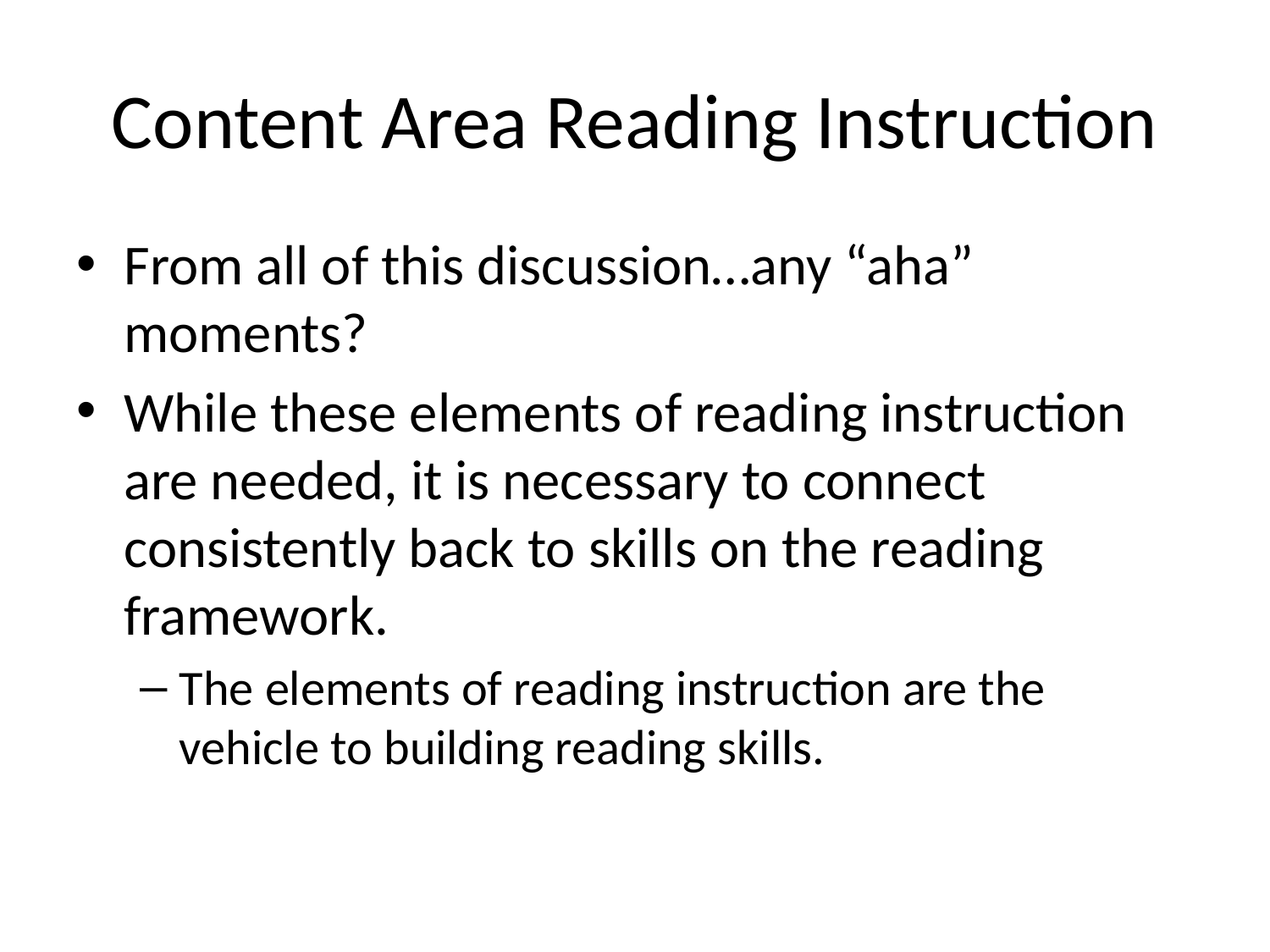

# Content Area Reading Instruction
From all of this discussion…any “aha” moments?
While these elements of reading instruction are needed, it is necessary to connect consistently back to skills on the reading framework.
The elements of reading instruction are the vehicle to building reading skills.